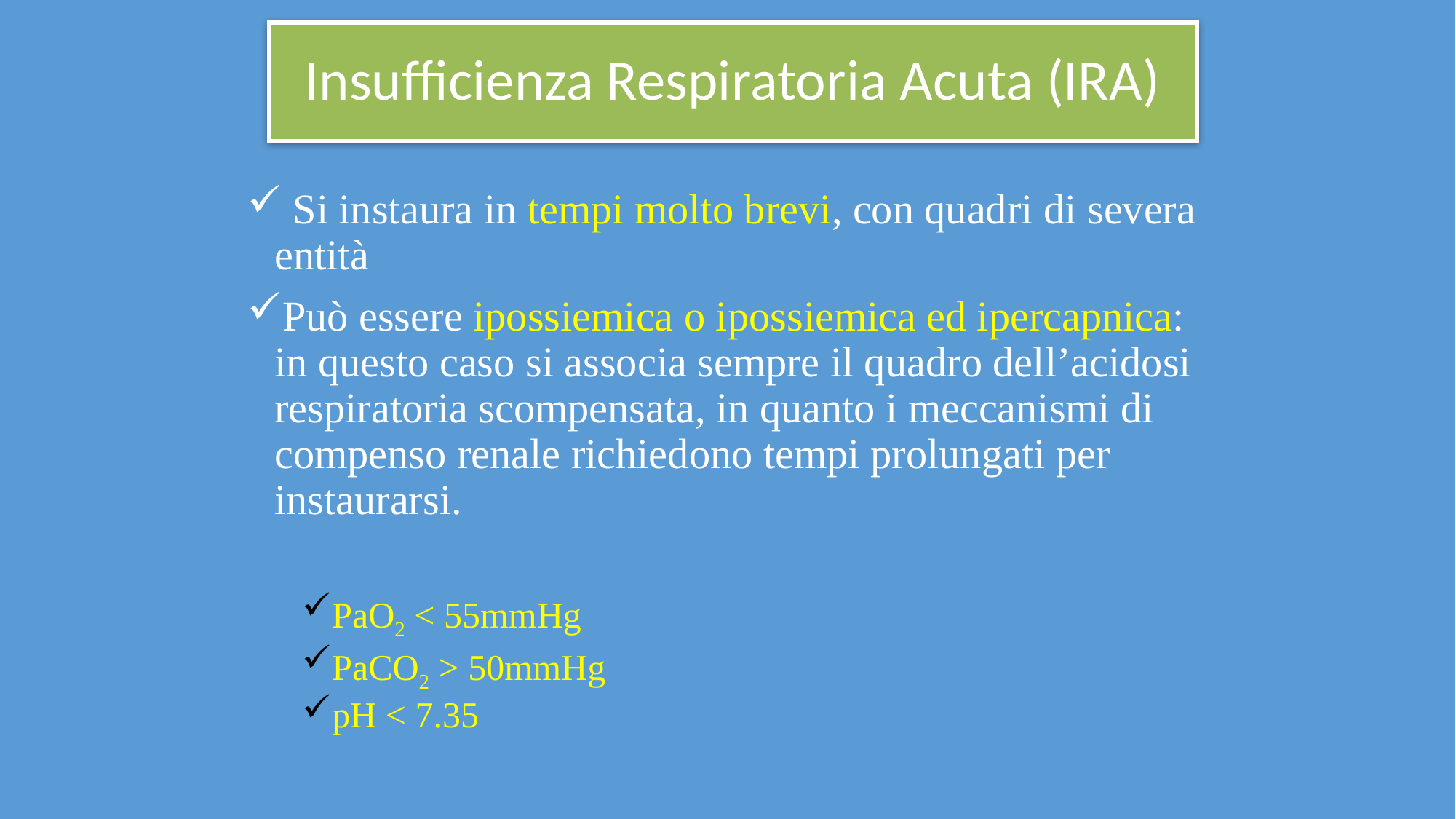

Insufficienza Respiratoria Acuta (IRA)
 Si instaura in tempi molto brevi, con quadri di severa entità
Può essere ipossiemica o ipossiemica ed ipercapnica: in questo caso si associa sempre il quadro dell’acidosi respiratoria scompensata, in quanto i meccanismi di compenso renale richiedono tempi prolungati per instaurarsi.

PaO2 < 55mmHg
PaCO2 > 50mmHg
pH < 7.35